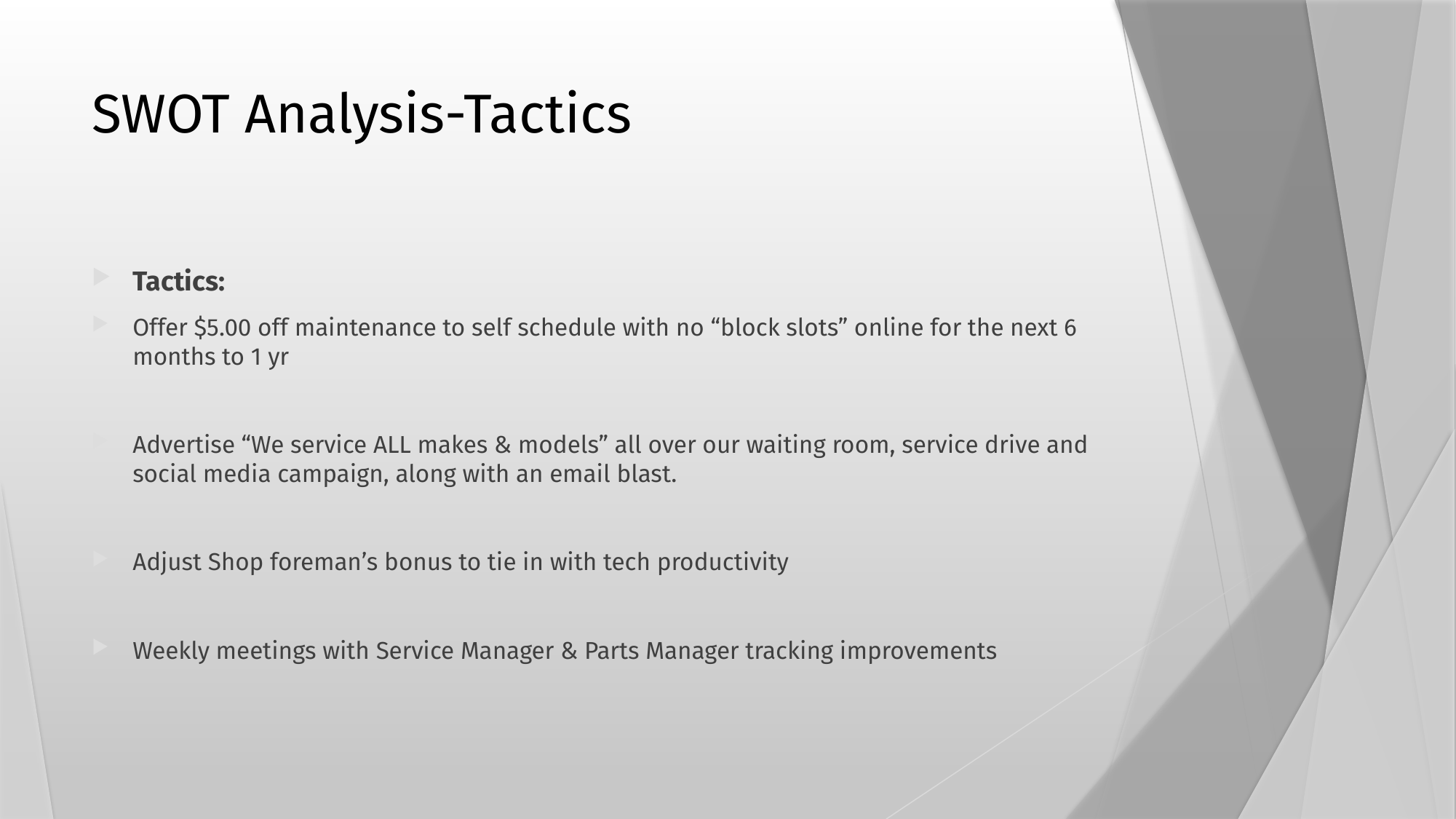

# SWOT Analysis-Tactics
Tactics:
Offer $5.00 off maintenance to self schedule with no “block slots” online for the next 6 months to 1 yr

Advertise “We service ALL makes & models” all over our waiting room, service drive and social media campaign, along with an email blast.

Adjust Shop foreman’s bonus to tie in with tech productivity

Weekly meetings with Service Manager & Parts Manager tracking improvements